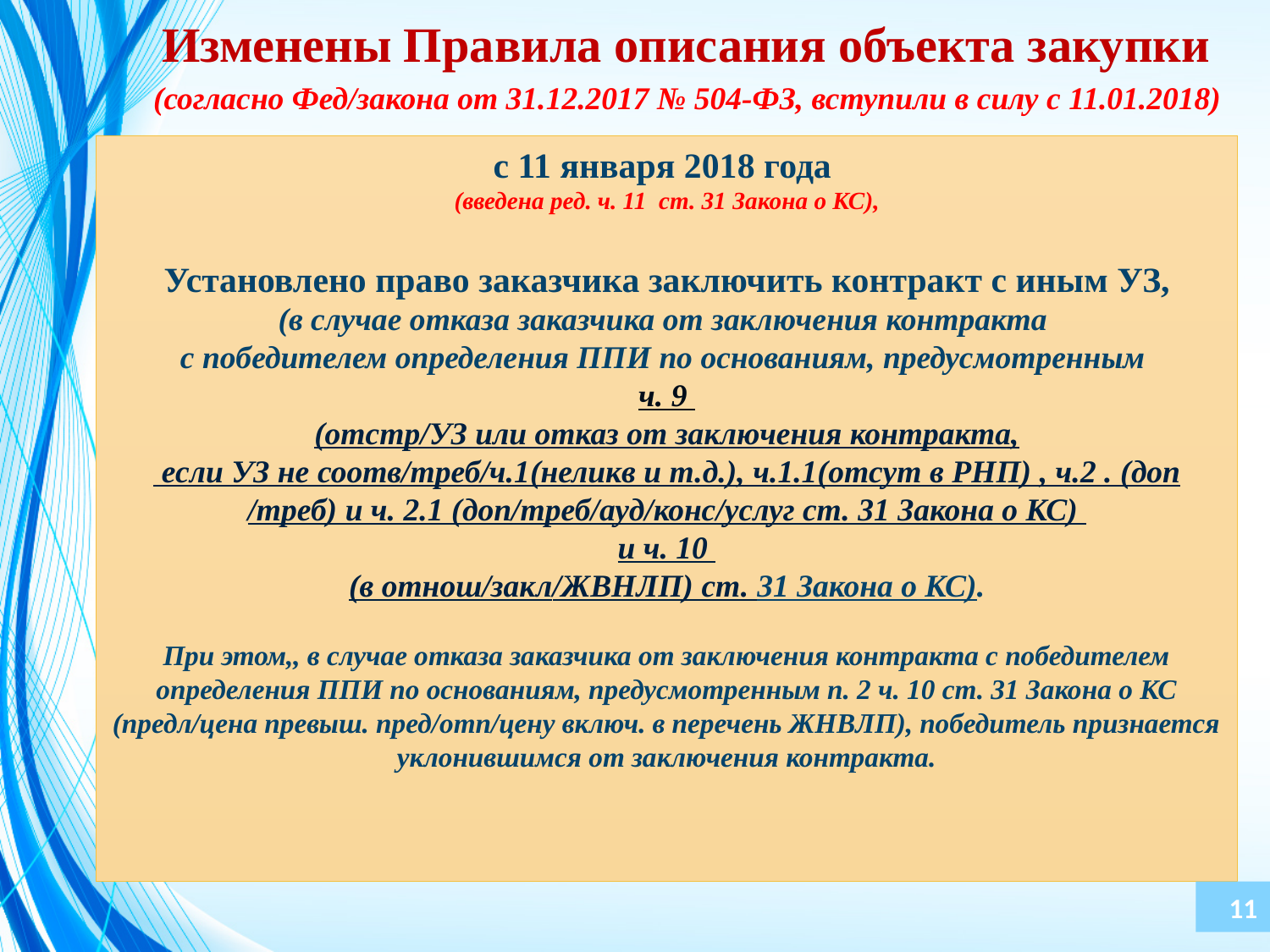

Изменены Правила описания объекта закупки
           (согласно Фед/закона от 31.12.2017 № 504-ФЗ, вступили в силу с 11.01.2018)

с 11 января 2018 года
(введена ред. ч. 11  ст. 31 Закона о КС),

Установлено право заказчика заключить контракт с иным УЗ,
(в случае отказа заказчика от заключения контракта
с победителем определения ППИ по основаниям, предусмотренным
ч. 9
(отстр/УЗ или отказ от заключения контракта,
 если УЗ не соотв/треб/ч.1(неликв и т.д.), ч.1.1(отсут в РНП) , ч.2 . (доп/треб) и ч. 2.1 (доп/треб/ауд/конс/услуг ст. 31 Закона о КС)
и ч. 10
(в отнош/закл/ЖВНЛП) ст. 31 Закона о КС).

При этом,, в случае отказа заказчика от заключения контракта с победителем определения ППИ по основаниям, предусмотренным п. 2 ч. 10 ст. 31 Закона о КС (предл/цена превыш. пред/отп/цену включ. в перечень ЖНВЛП), победитель признается уклонившимся от заключения контракта.

11